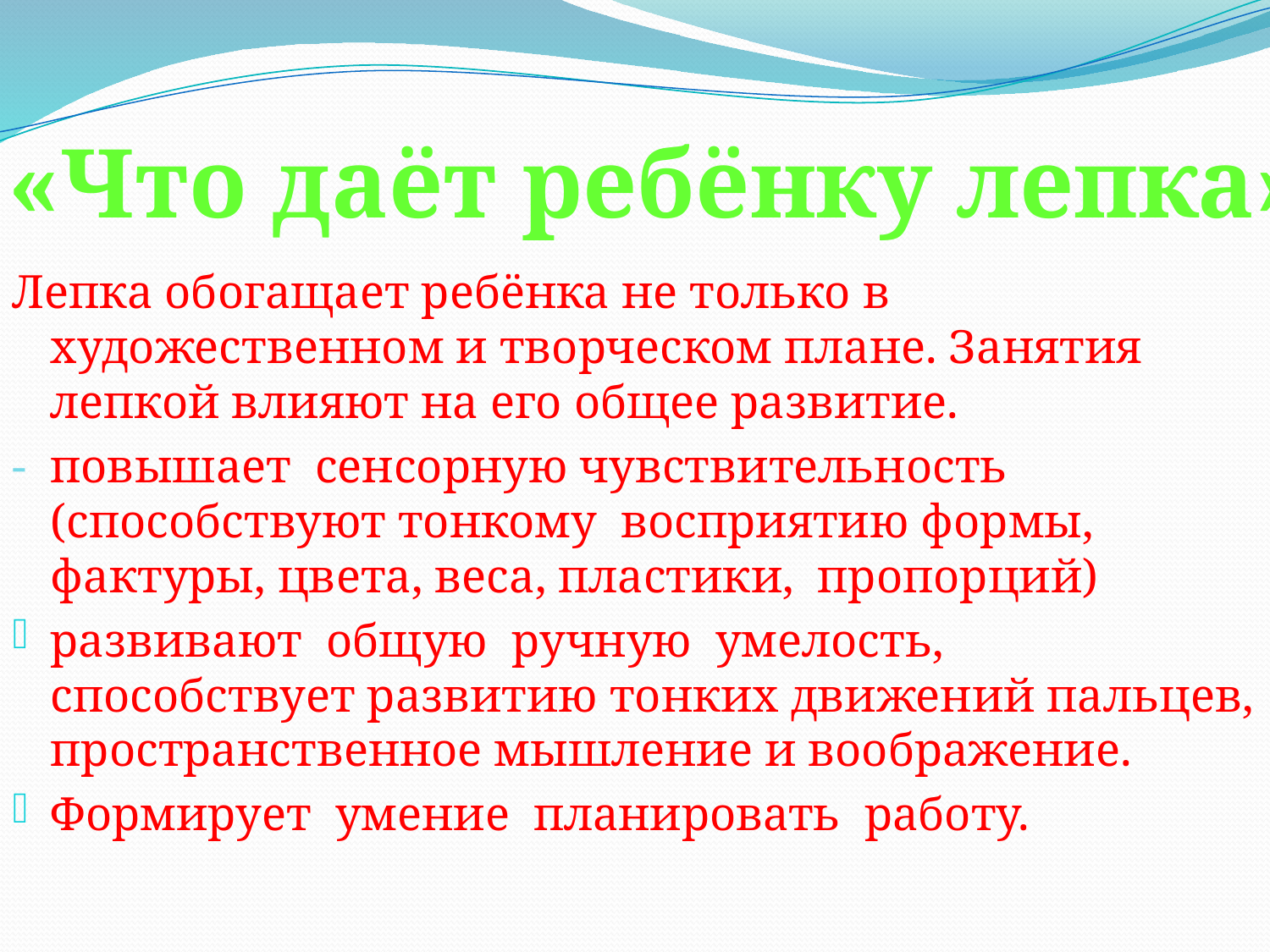

Лепка обогащает ребёнка не только в художественном и творческом плане. Занятия лепкой влияют на его общее развитие.
-  повышает  сенсорную чувствительность (способствуют тонкому  восприятию формы, фактуры, цвета, веса, пластики,  пропорций)
развивают  общую  ручную  умелость, способствует развитию тонких движений пальцев, пространственное мышление и воображение.
Формирует  умение  планировать  работу.
«Что даёт ребёнку лепка»